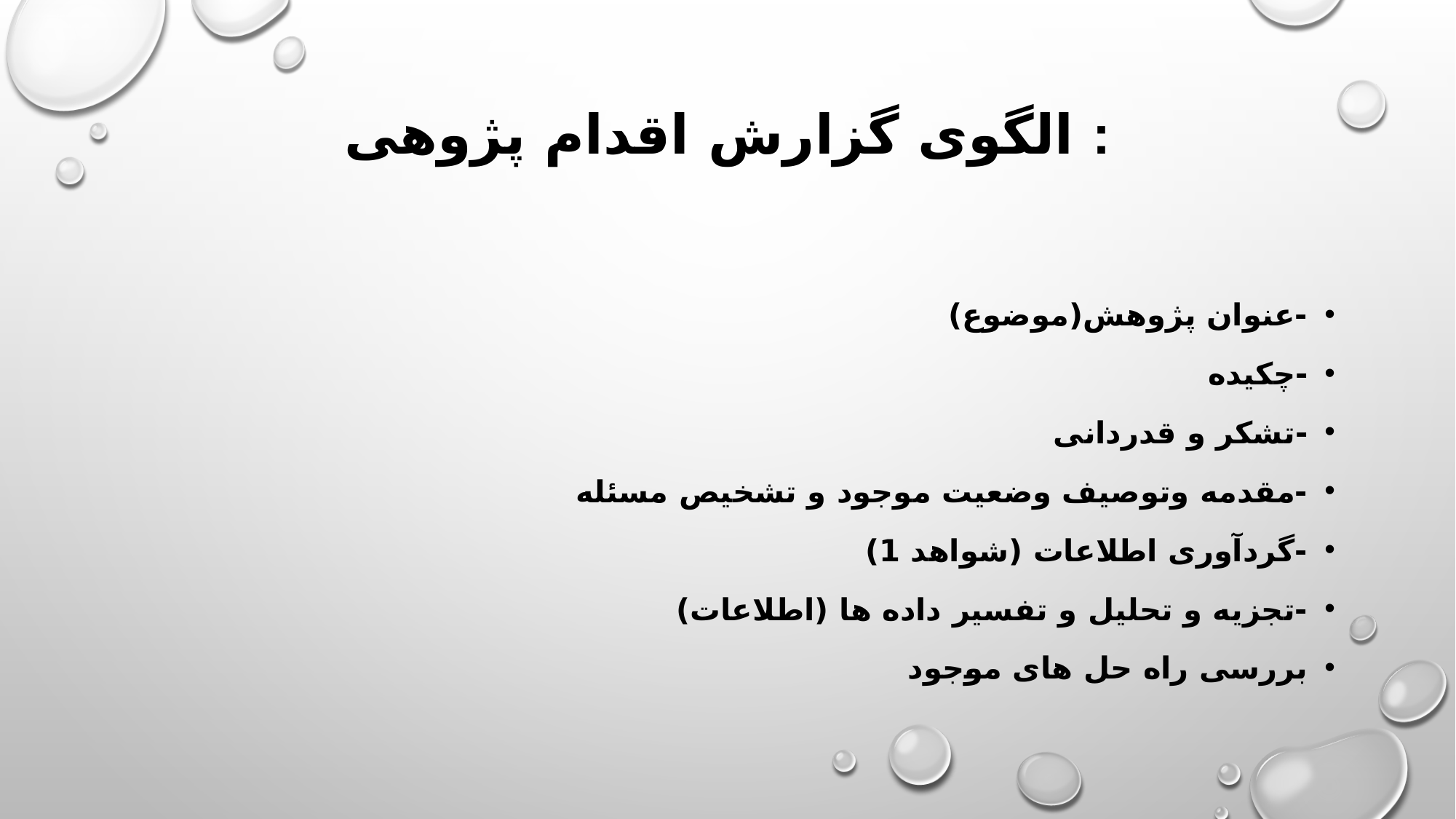

# الگوی گزارش اقدام پژوهی :
-عنوان پژوهش(موضوع)
-چکیده
-تشکر و قدردانی
-مقدمه وتوصیف وضعیت موجود و تشخیص مسئله
-گردآوری اطلاعات (شواهد 1)
-تجزیه و تحلیل و تفسیر داده ها (اطلاعات)
بررسی راه حل های موجود